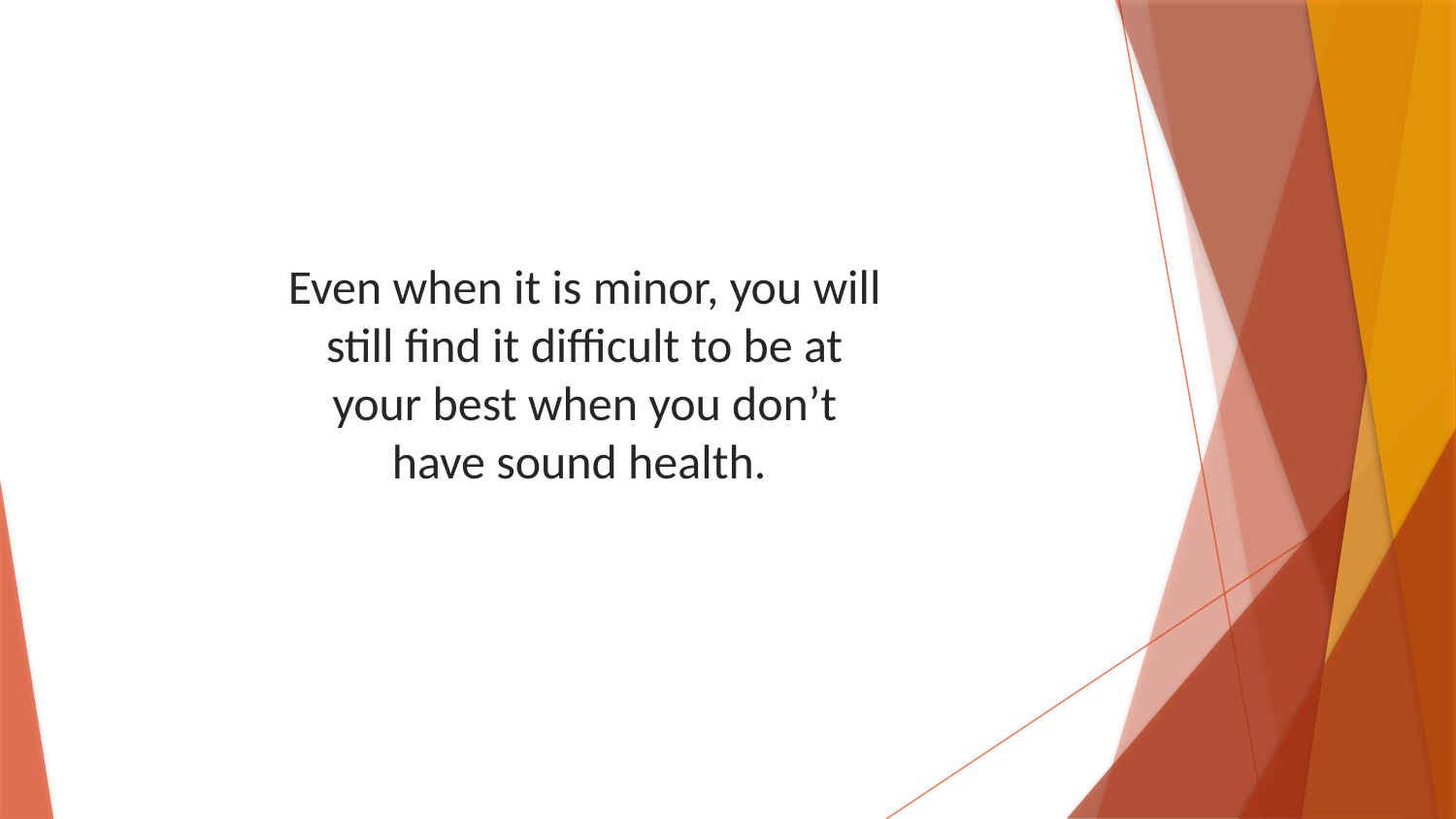

Even when it is minor, you will still find it difficult to be at your best when you don’t have sound health.